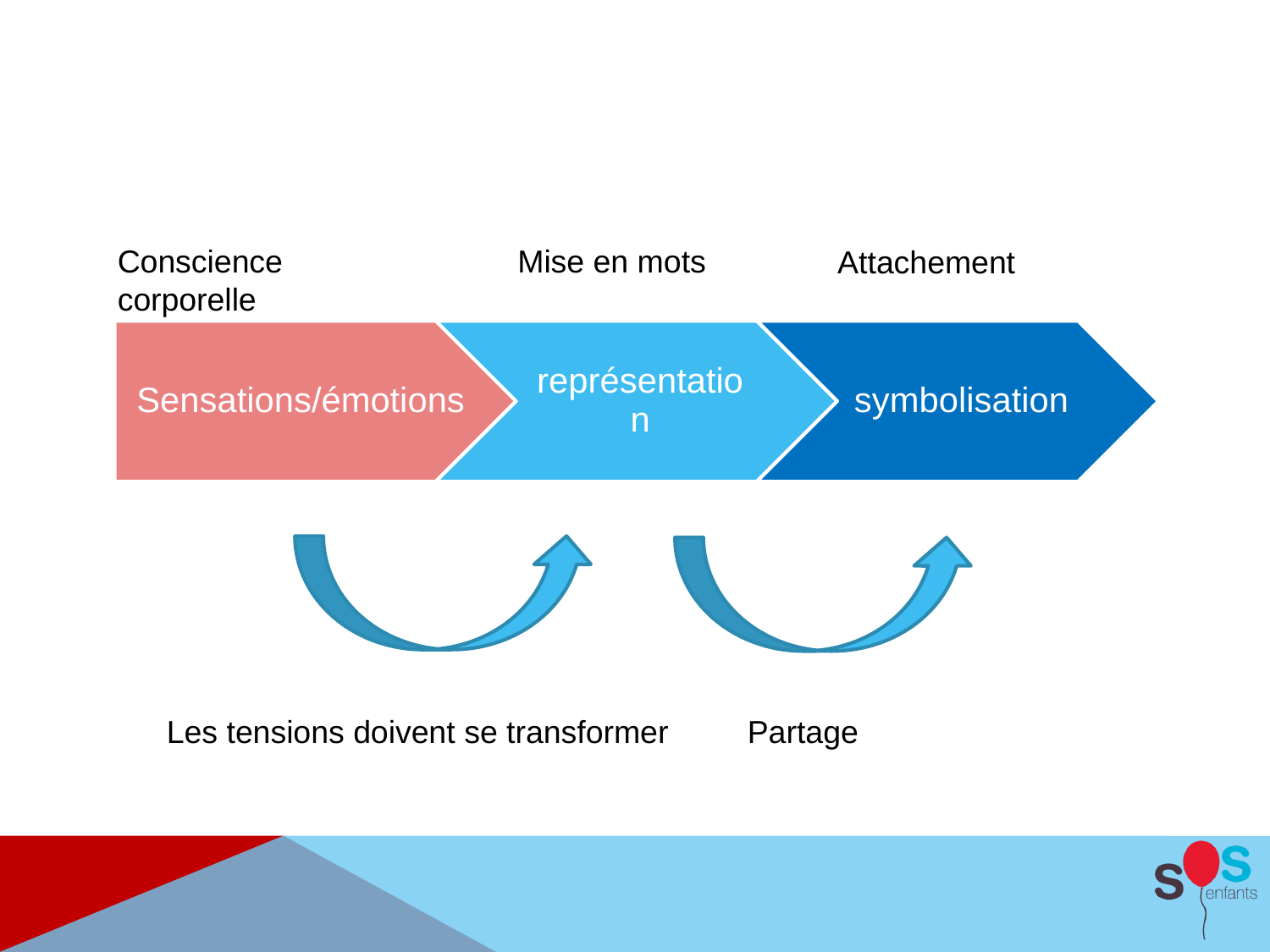

#
Sensations/émotions
représentation
symbolisation
Conscience corporelle
Mise en mots
Attachement

Les tensions doivent se transformer
Partage